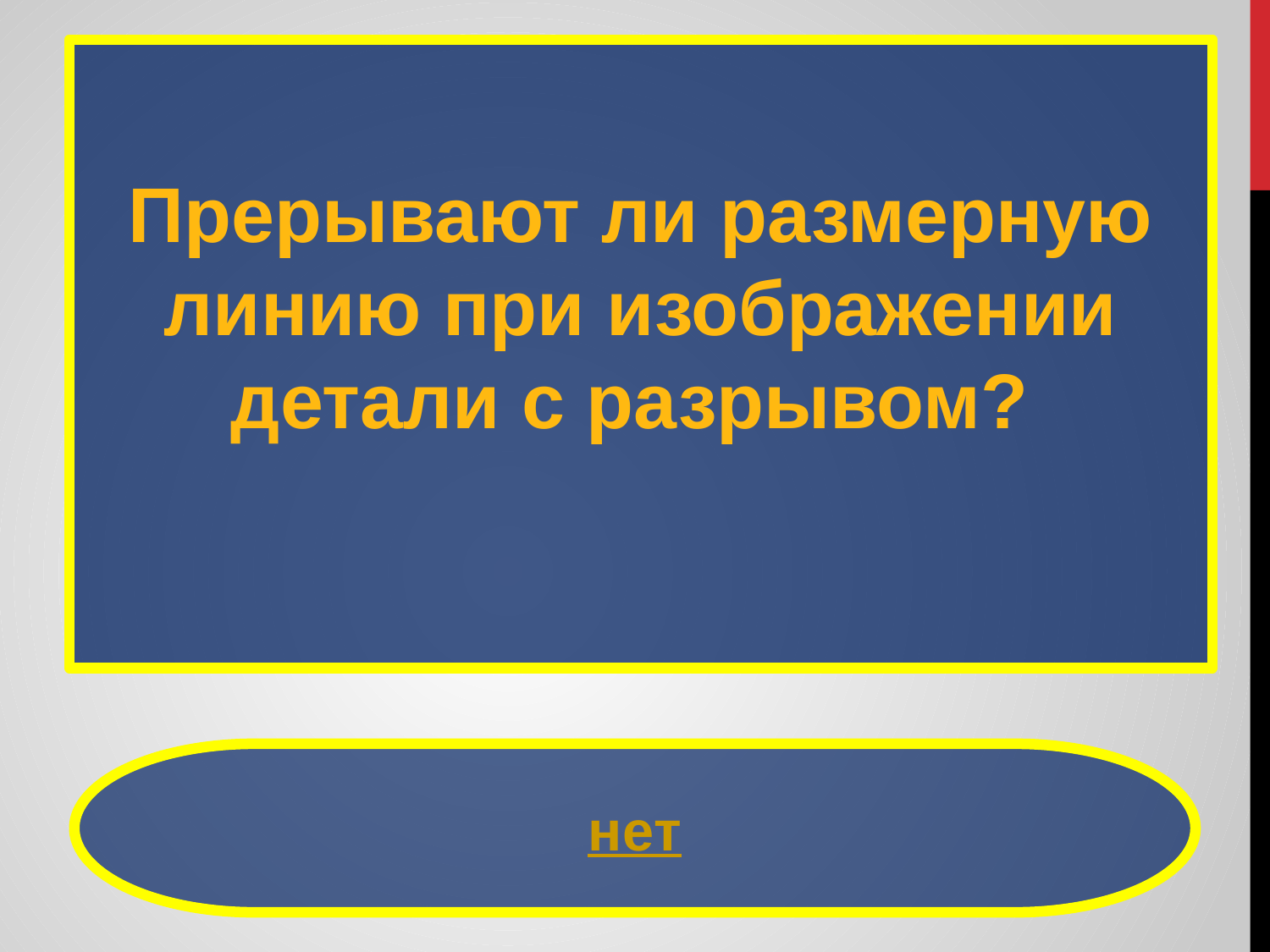

Прерывают ли размерную линию при изображении детали с разрывом?

нет